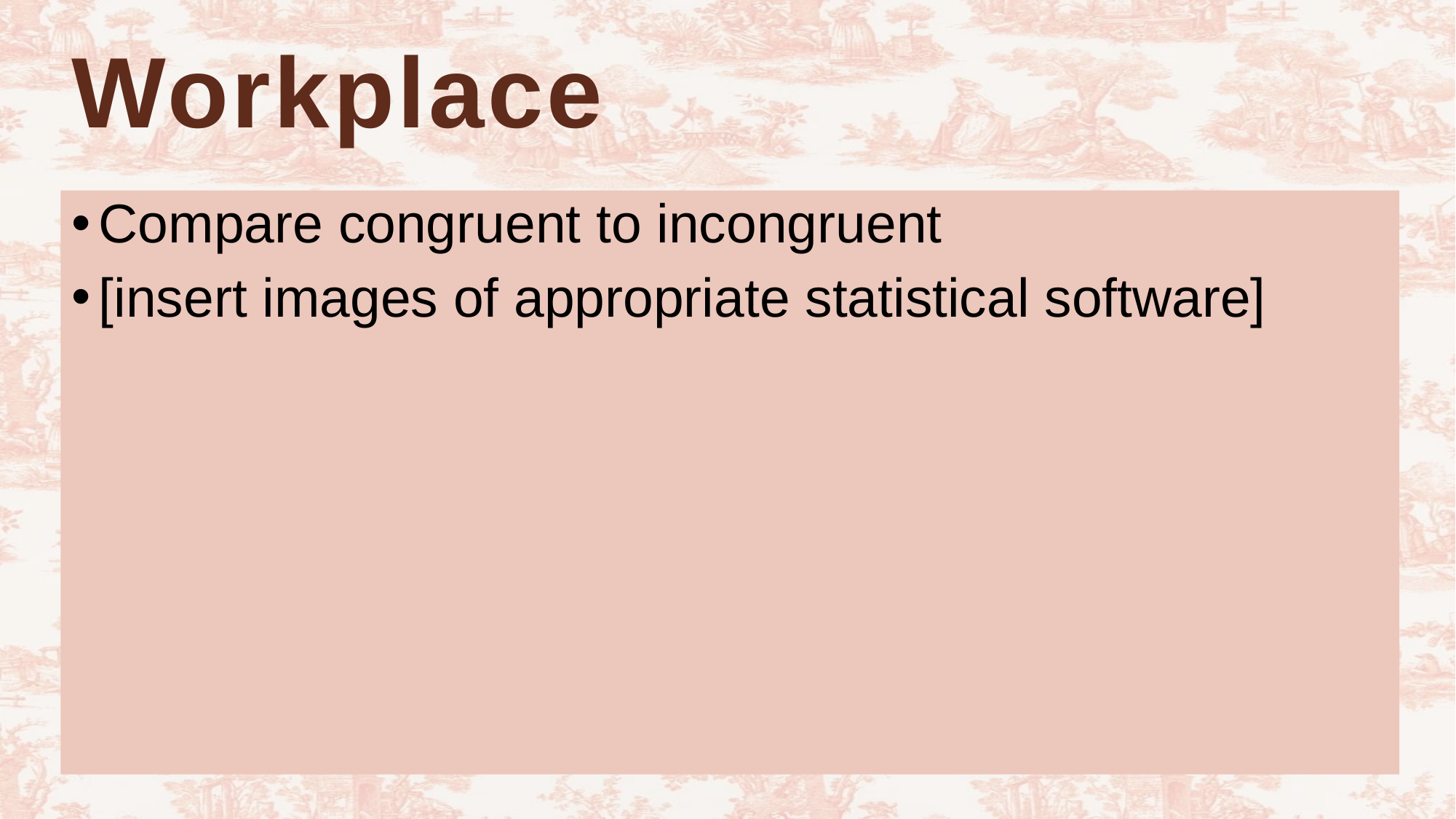

# Workplace
Compare congruent to incongruent
[insert images of appropriate statistical software]